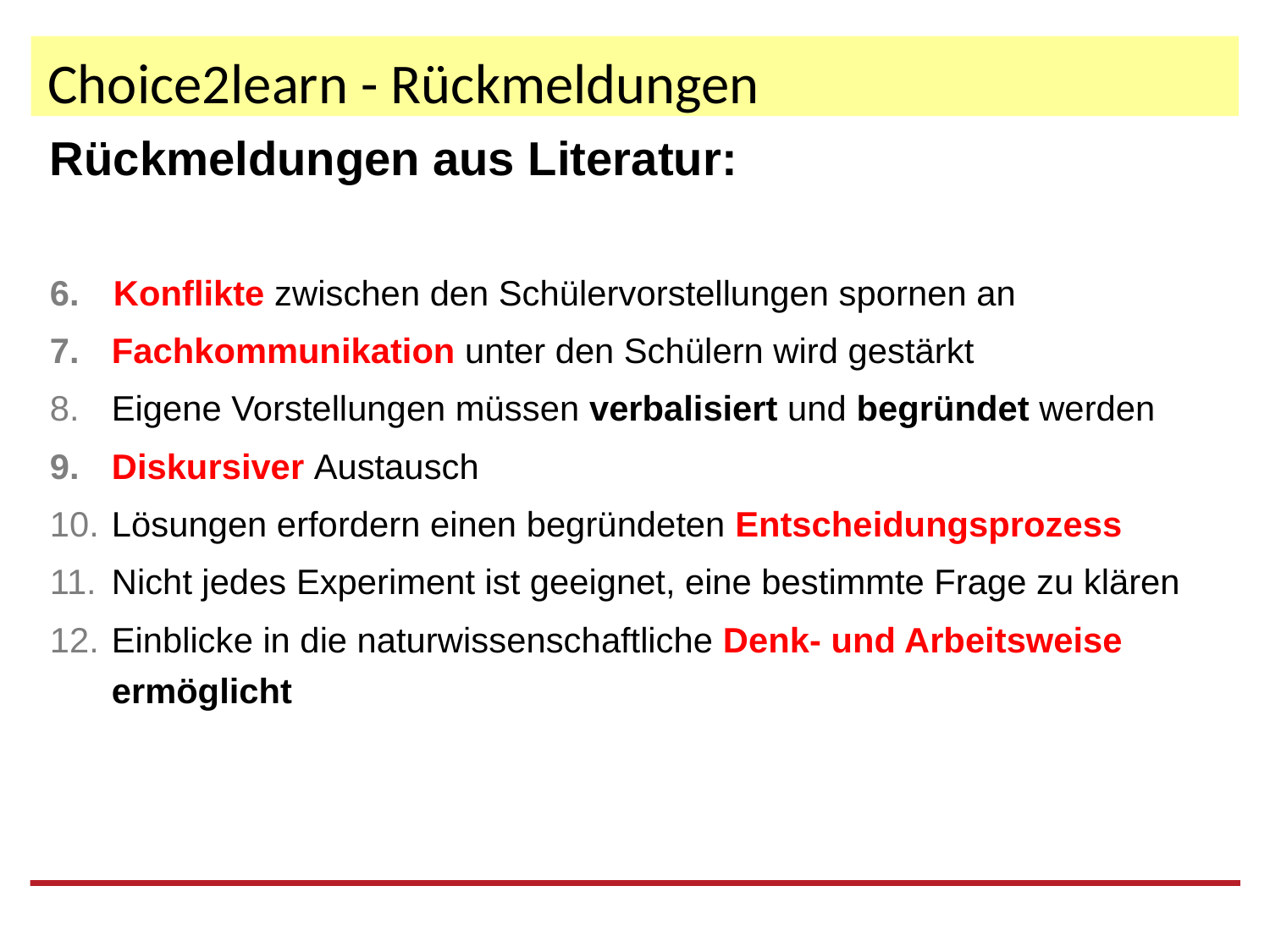

# Choice2learn - Rückmeldungen
Rückmeldungen aus Literatur:

Konflikte zwischen den Schülervorstellungen spornen an
Fachkommunikation unter den Schülern wird gestärkt
Eigene Vorstellungen müssen verbalisiert und begründet werden
Diskursiver Austausch
Lösungen erfordern einen begründeten Entscheidungsprozess
Nicht jedes Experiment ist geeignet, eine bestimmte Frage zu klären
Einblicke in die naturwissenschaftliche Denk- und Arbeitsweise ermöglicht